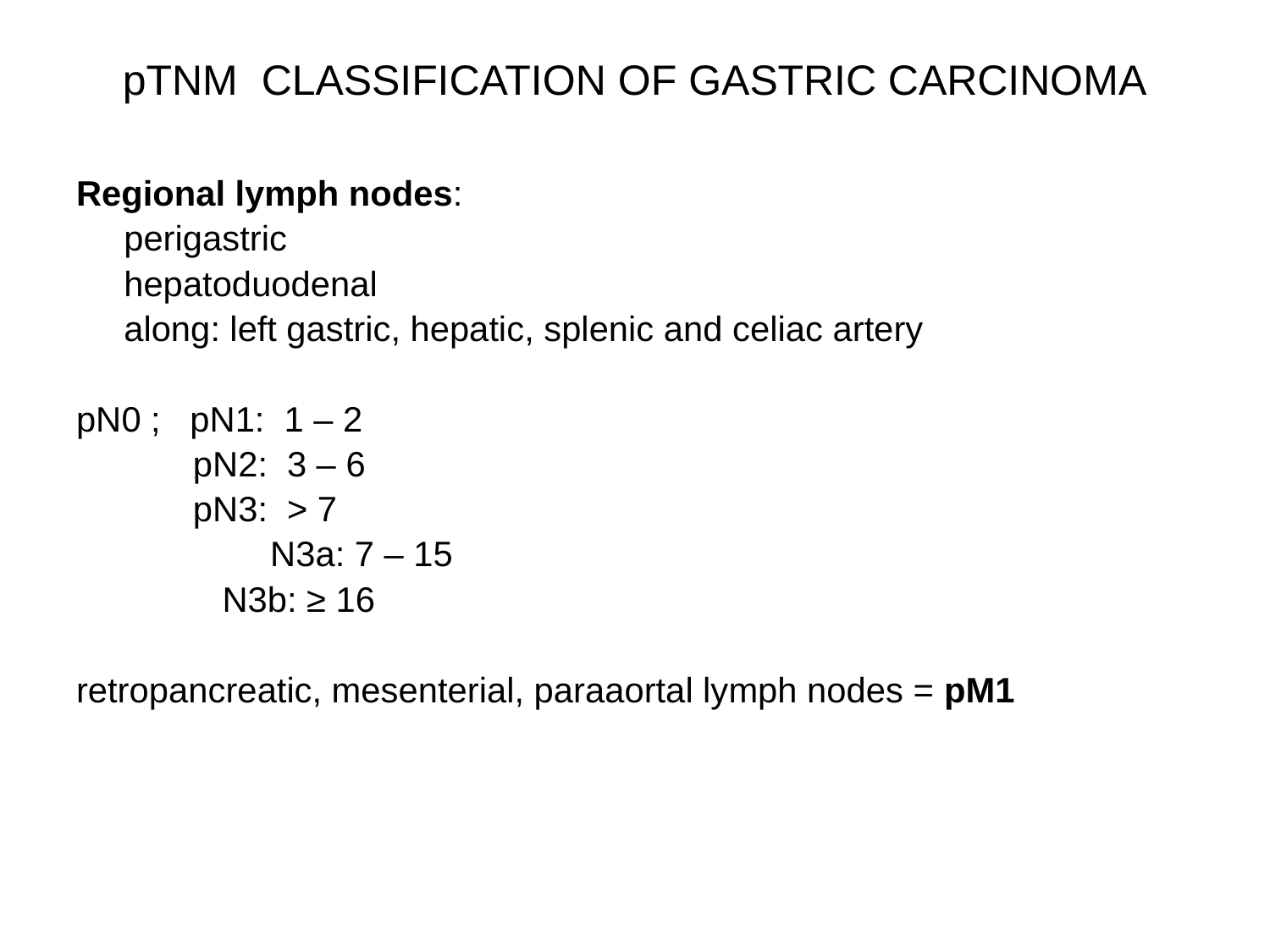

# pTNM  CLASSIFICATION OF GASTRIC CARCINOMA
Regional lymph nodes:
	perigastric
	hepatoduodenal
	along: left gastric, hepatic, splenic and celiac artery

pN0 ;   pN1:  1 – 2
            pN2:  3 – 6
            pN3:  > 7
		  N3a: 7 – 15
               N3b: ≥ 16

retropancreatic, mesenterial, paraaortal lymph nodes = pM1